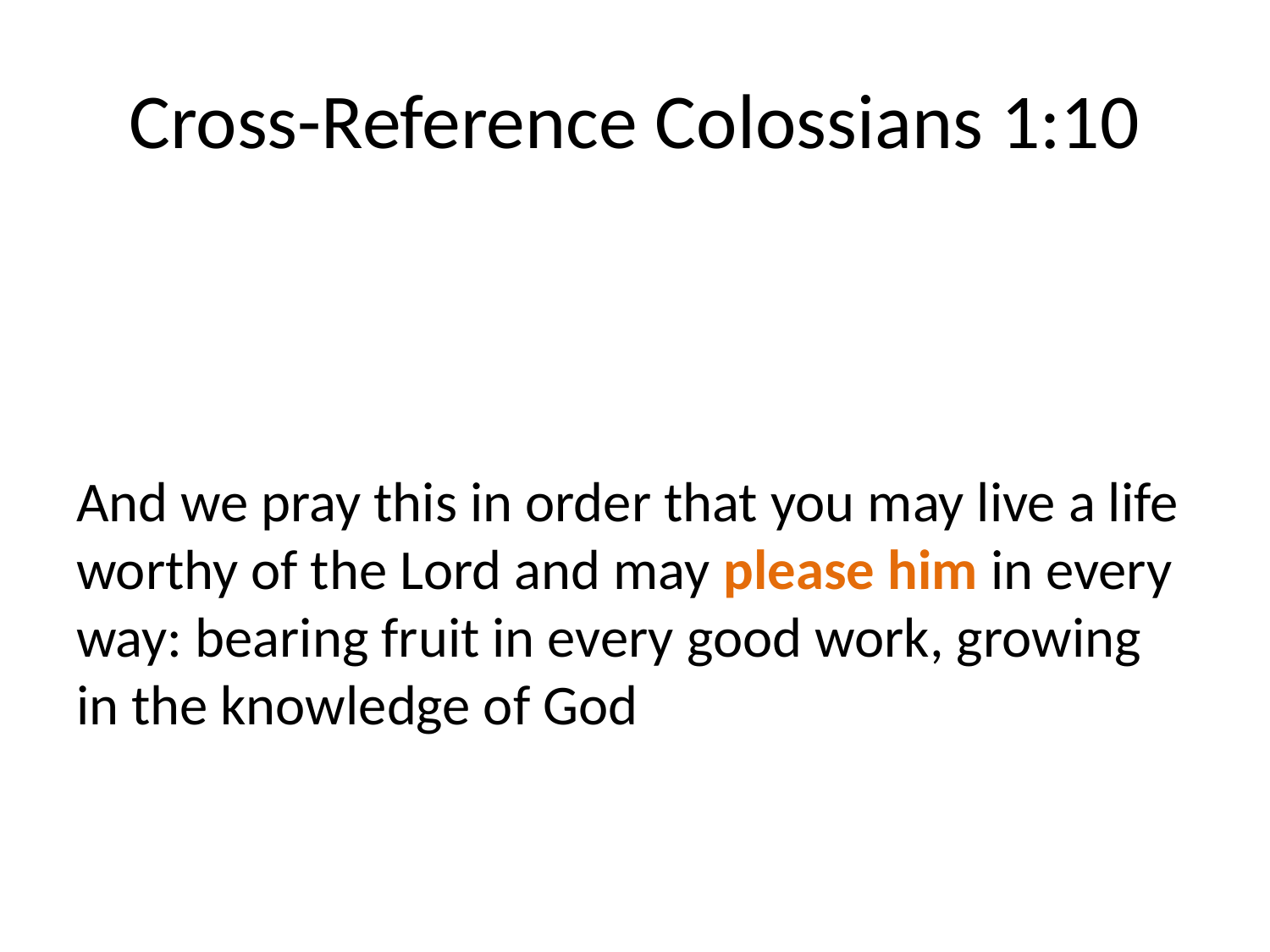

# Cross-Reference Colossians 1:10

And we pray this in order that you may live a life worthy of the Lord and may please him in every way: bearing fruit in every good work, growing in the knowledge of God